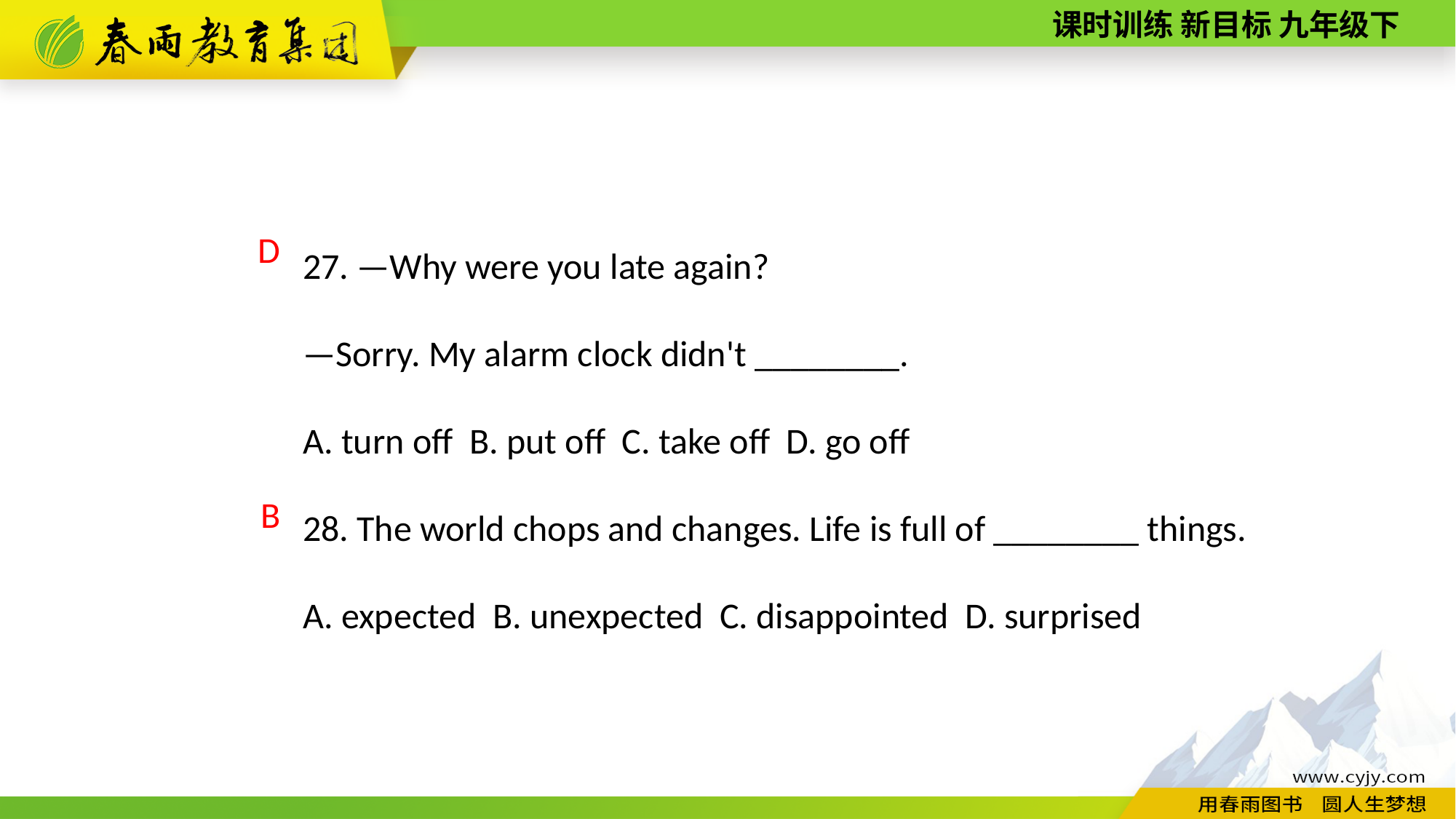

27. —Why were you late again?
—Sorry. My alarm clock didn't ________.
A. turn off  B. put off  C. take off  D. go off
28. The world chops and changes. Life is full of ________ things.
A. expected  B. unexpected  C. disappointed  D. surprised
D
B